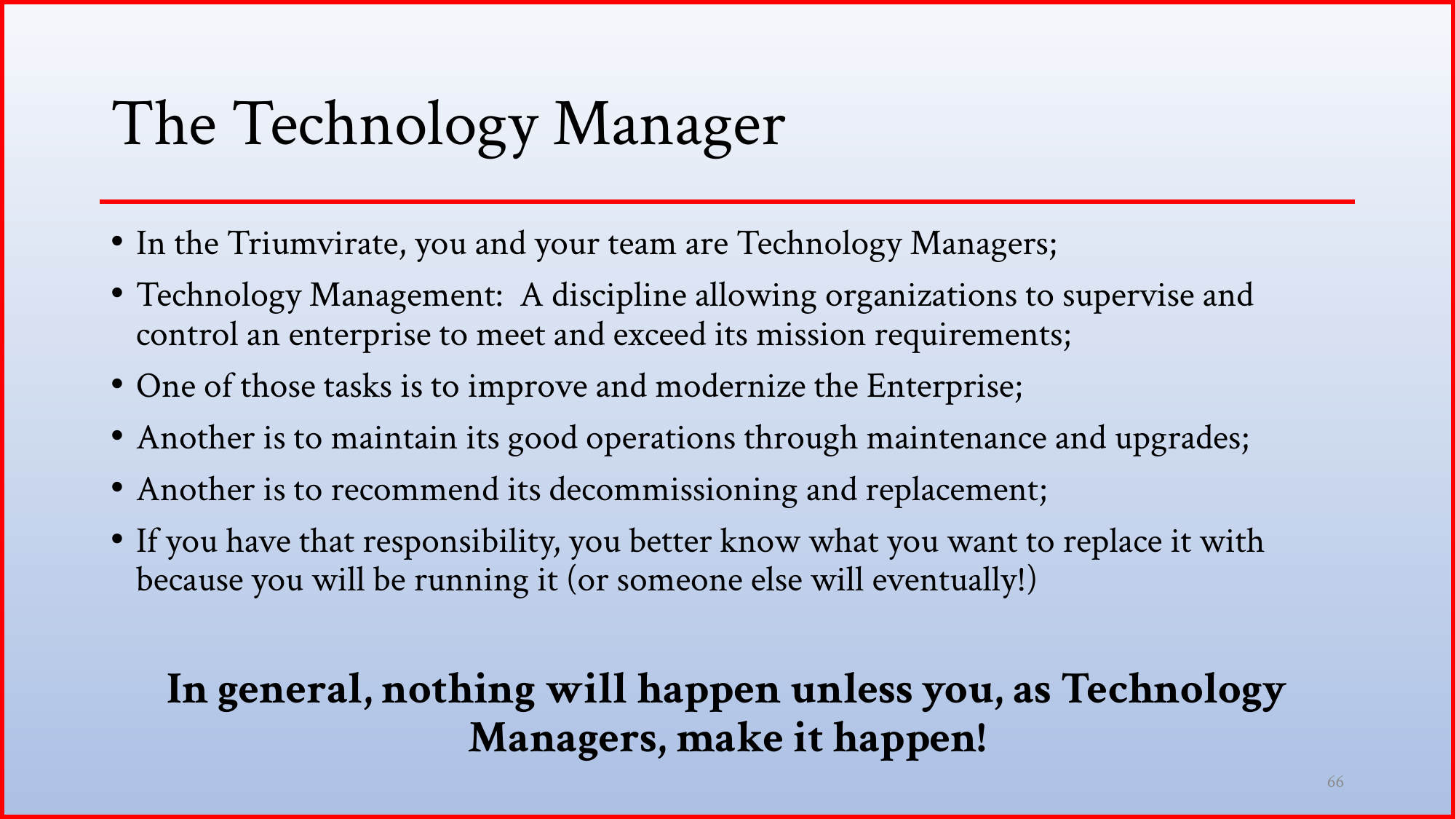

# The Technology Manager
In the Triumvirate, you and your team are Technology Managers;
Technology Management:  A discipline allowing organizations to supervise and control an enterprise to meet and exceed its mission requirements;
One of those tasks is to improve and modernize the Enterprise;
Another is to maintain its good operations through maintenance and upgrades;
Another is to recommend its decommissioning and replacement;
If you have that responsibility, you better know what you want to replace it with because you will be running it (or someone else will eventually!)

In general, nothing will happen unless you, as Technology Managers, make it happen!
66